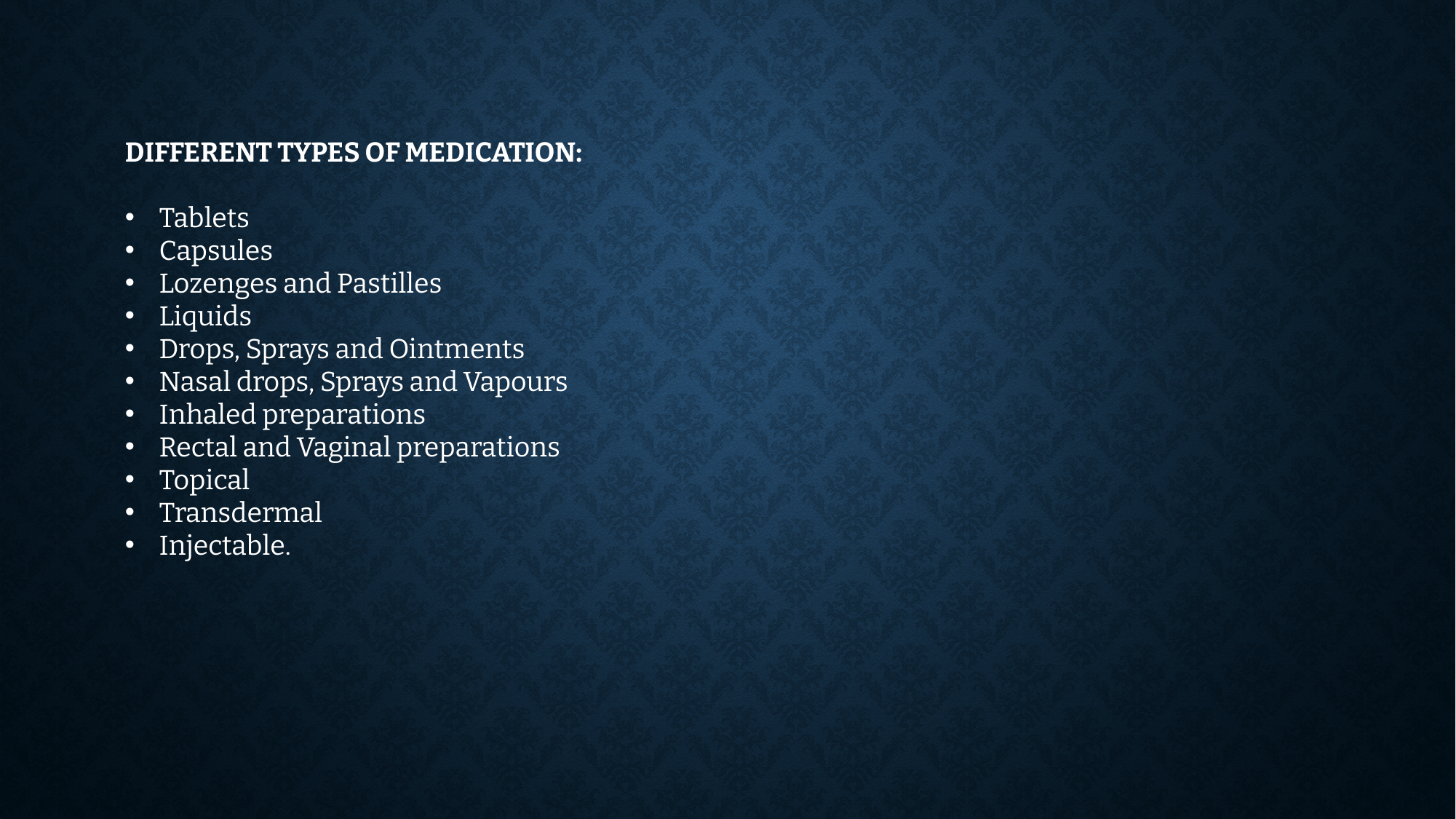

DIFFERENT TYPES OF MEDICATION:

Tablets
Capsules
Lozenges and Pastilles
Liquids
Drops, Sprays and Ointments
Nasal drops, Sprays and Vapours
Inhaled preparations
Rectal and Vaginal preparations
Topical
Transdermal
Injectable.